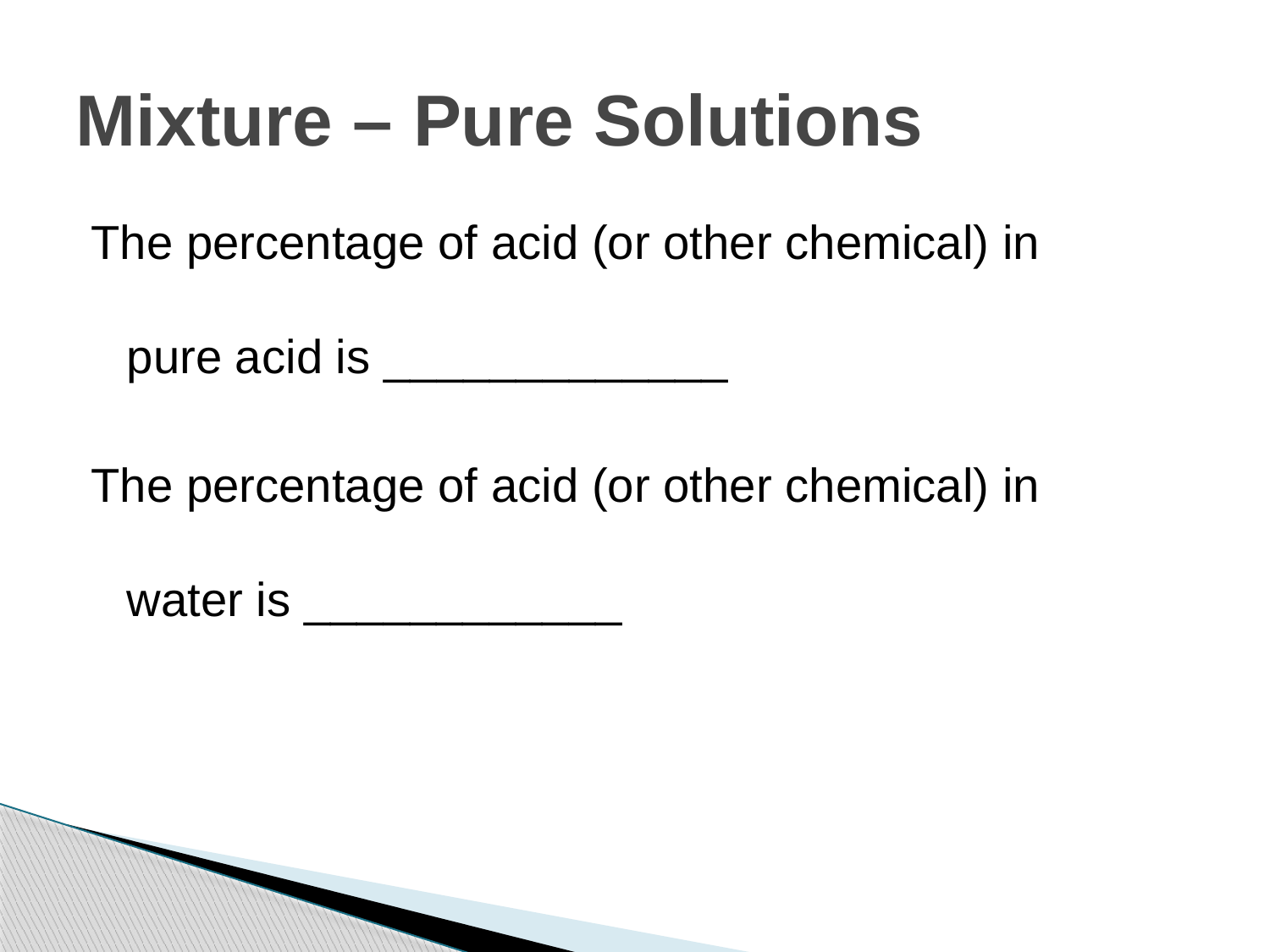

# Mixture – Pure Solutions
The percentage of acid (or other chemical) in
pure acid is _____________

The percentage of acid (or other chemical) in
water is ____________